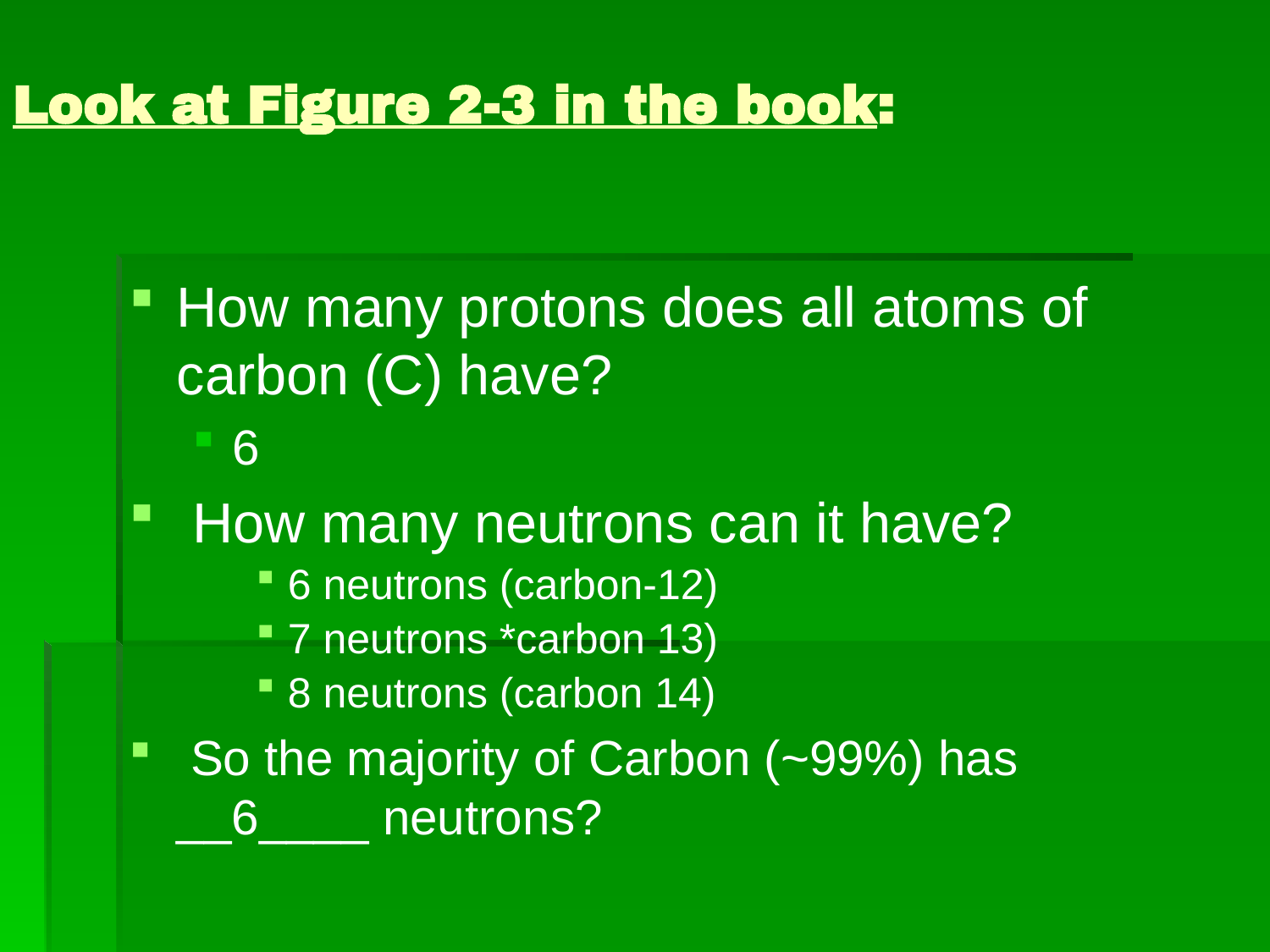

# Look at Figure 2-3 in the book:
How many protons does all atoms of carbon (C) have?
6
 How many neutrons can it have?
6 neutrons (carbon-12)
7 neutrons *carbon 13)
8 neutrons (carbon 14)
 So the majority of Carbon (~99%) has __6____ neutrons?